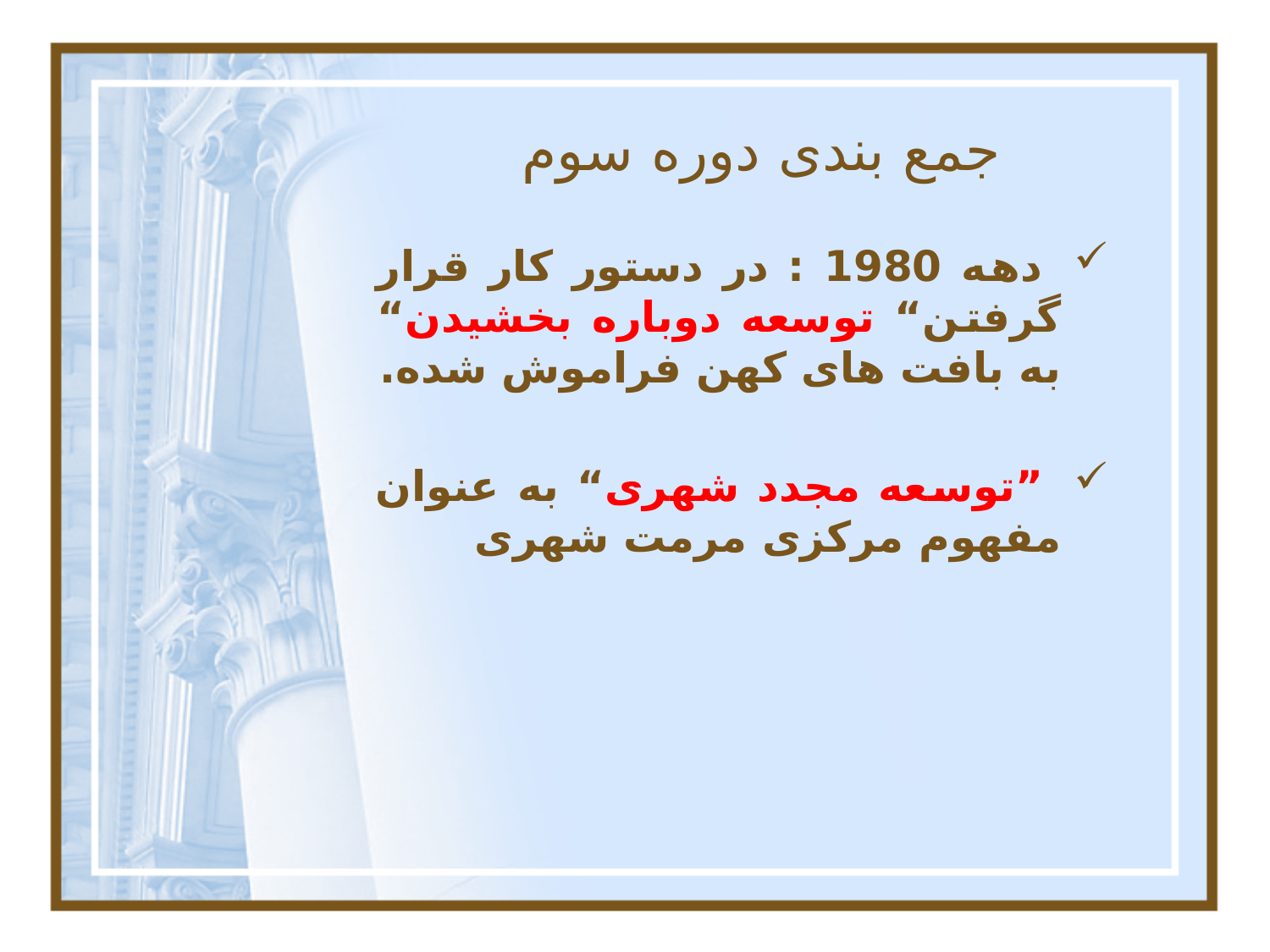

# جمع بندی دوره سوم
 دهه 1980 : در دستور کار قرار گرفتن“ توسعه دوباره بخشیدن“ به بافت های کهن فراموش شده.

 ”توسعه مجدد شهری“ به عنوان مفهوم مرکزی مرمت شهری